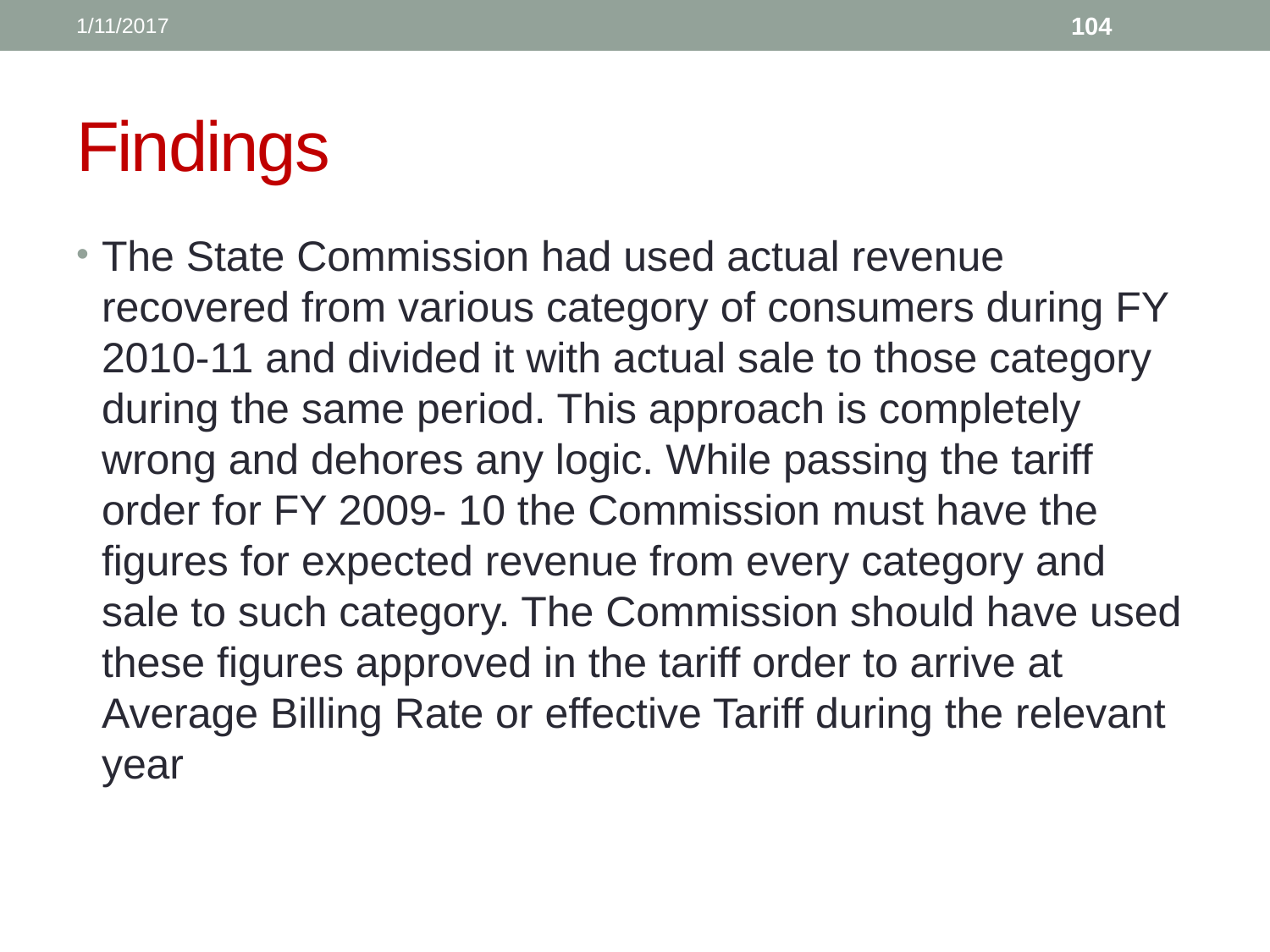

1/11/2017
104
# Findings
The State Commission had used actual revenue recovered from various category of consumers during FY 2010-11 and divided it with actual sale to those category during the same period. This approach is completely wrong and dehores any logic. While passing the tariff order for FY 2009- 10 the Commission must have the figures for expected revenue from every category and sale to such category. The Commission should have used these figures approved in the tariff order to arrive at Average Billing Rate or effective Tariff during the relevant year